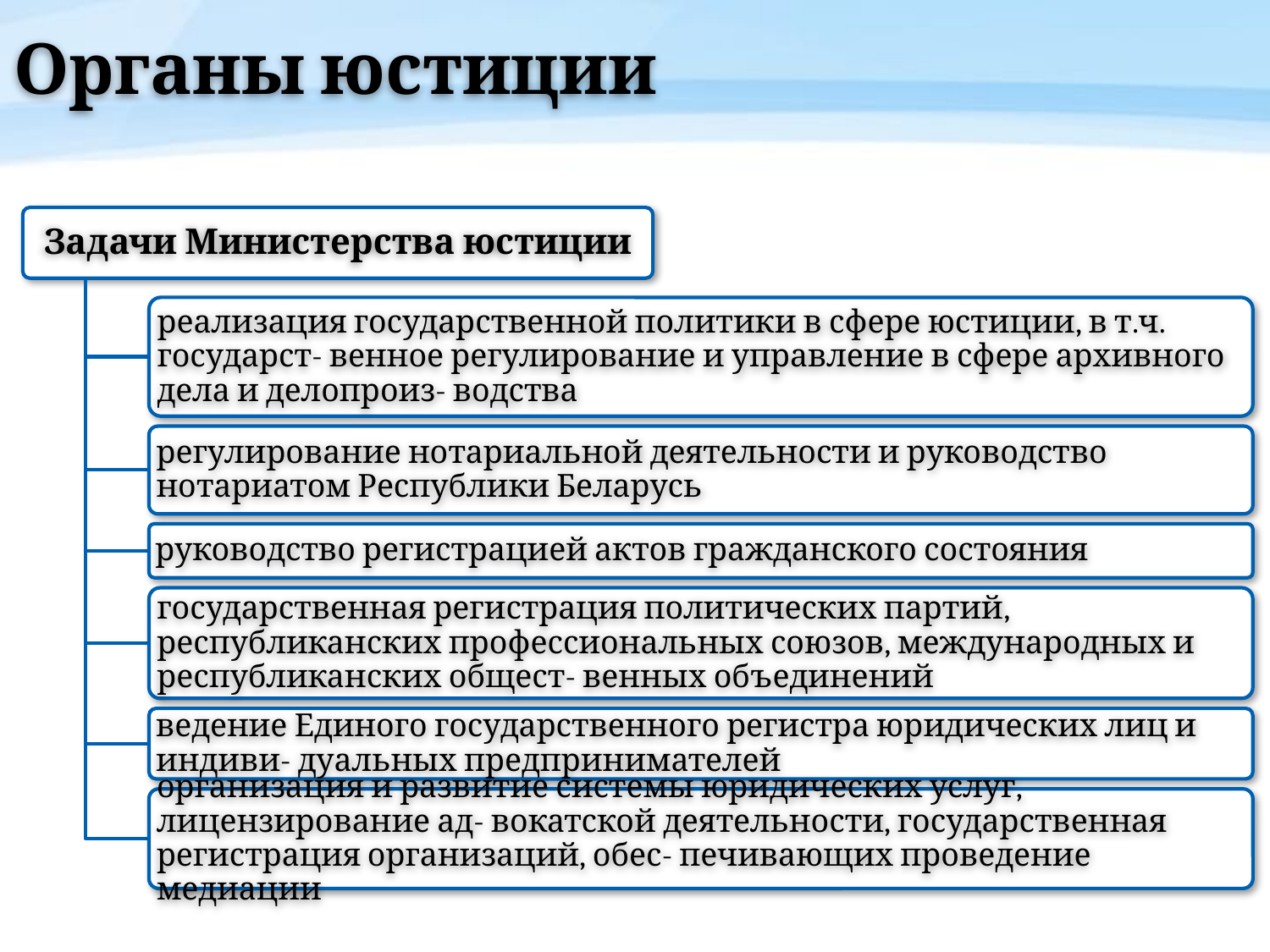

# Органы юстиции

Задачи Министерства юстиции

реализация государственной политики в сфере юстиции, в т.ч. государст- венное регулирование и управление в сфере архивного дела и делопроиз- водства

регулирование нотариальной деятельности и руководство нотариатом Республики Беларусь

руководство регистрацией актов гражданского состояния

государственная регистрация политических партий, республиканских профессиональных союзов, международных и республиканских общест- венных объединений

ведение Единого государственного регистра юридических лиц и индиви- дуальных предпринимателей

организация и развитие системы юридических услуг, лицензирование ад- вокатской деятельности, государственная регистрация организаций, обес- печивающих проведение медиации